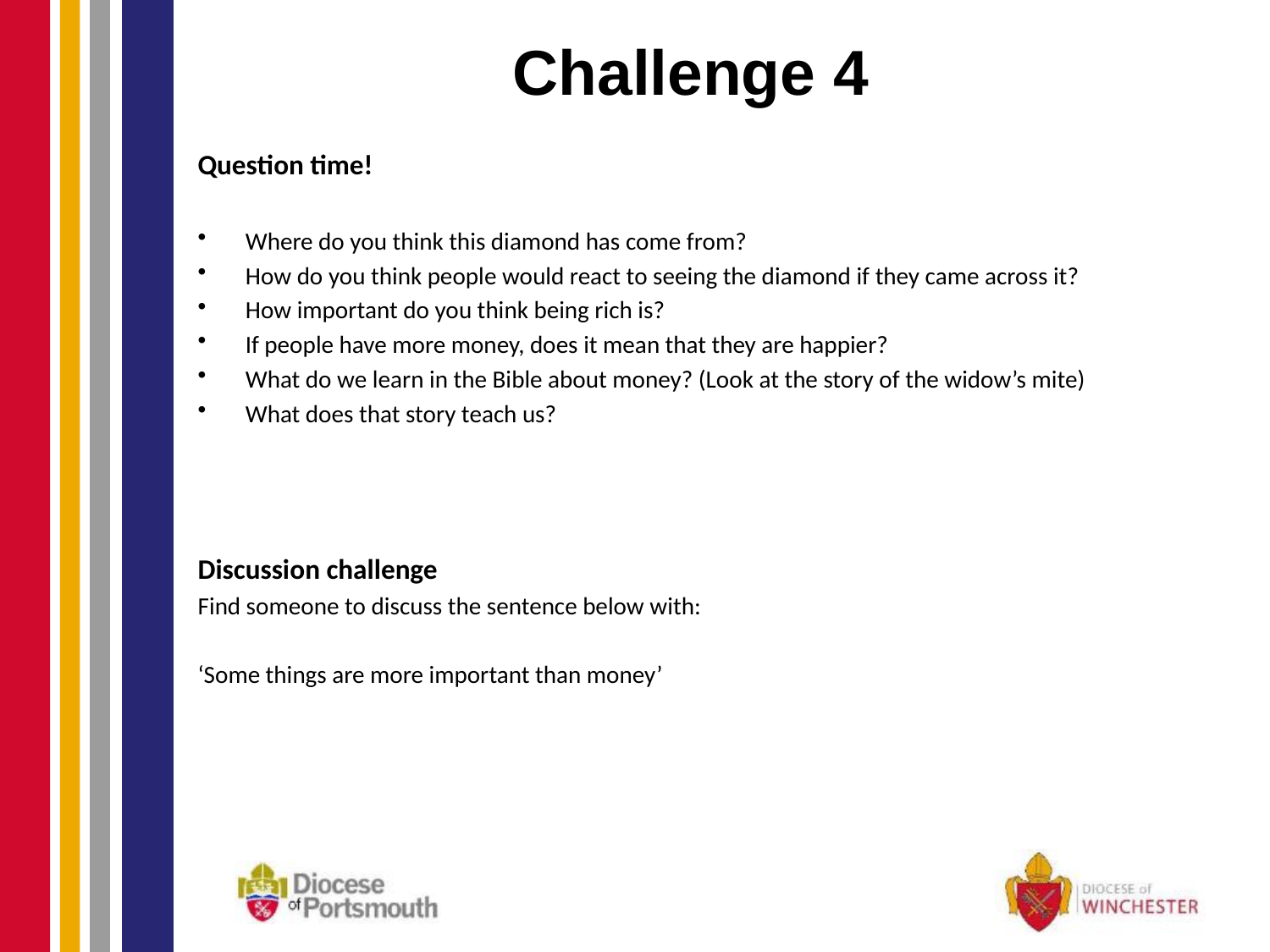

# Challenge 4

Question time!

Where do you think this diamond has come from?
How do you think people would react to seeing the diamond if they came across it?
How important do you think being rich is?
If people have more money, does it mean that they are happier?
What do we learn in the Bible about money? (Look at the story of the widow’s mite)
What does that story teach us?

Discussion challenge
Find someone to discuss the sentence below with:

‘Some things are more important than money’